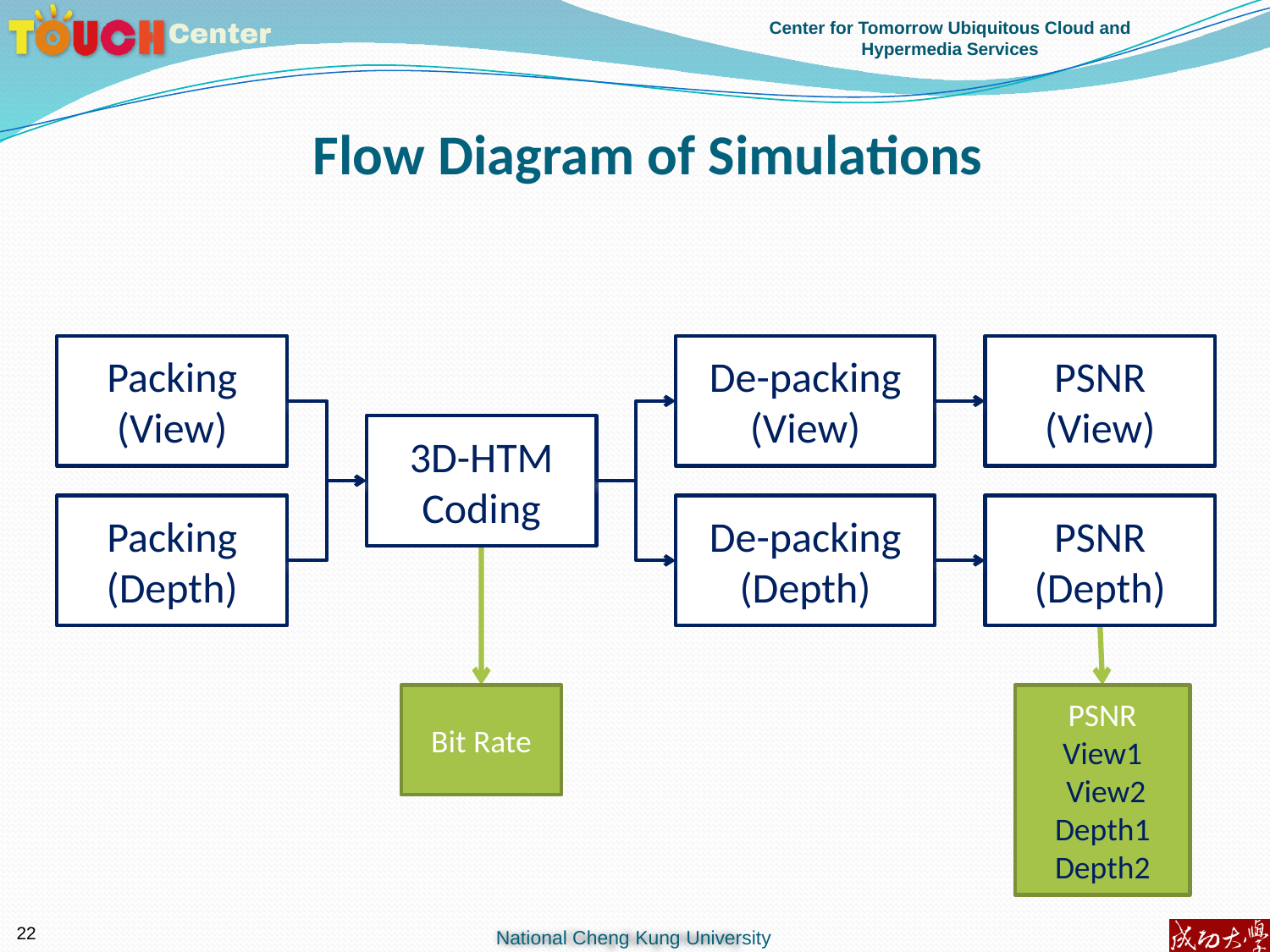

# Flow Diagram of Simulations
Packing
(View)
Packing
(Depth)
De-packing
(View)
De-packing
(Depth)
PSNR
(View)
PSNR
(Depth)
3D-HTM
Coding
Bit Rate
PSNR
View1
 View2
Depth1
Depth2